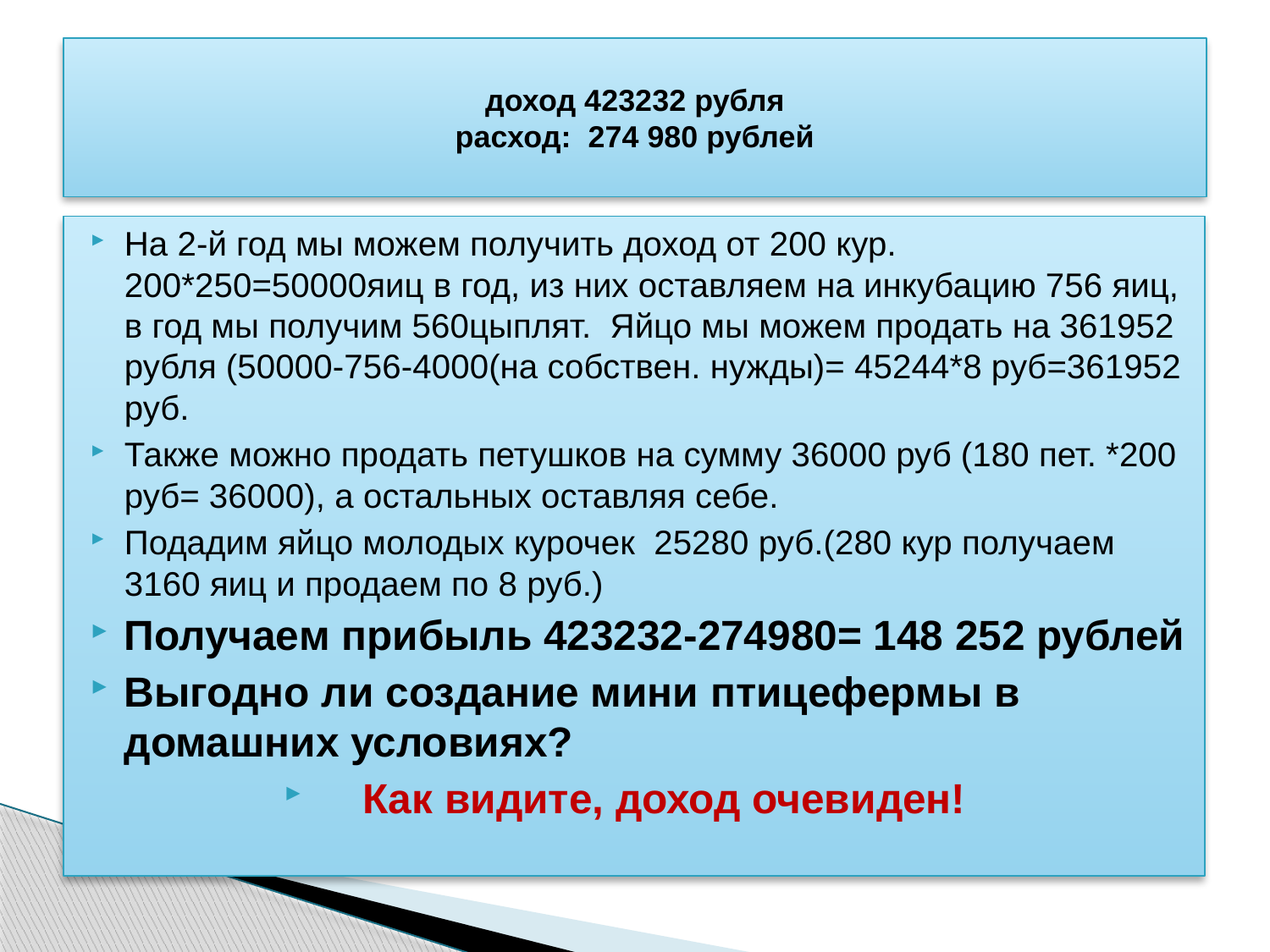

# доход 423232 рубля расход:  274 980 рублей
На 2-й год мы можем получить доход от 200 кур. 200*250=50000яиц в год, из них оставляем на инкубацию 756 яиц,  в год мы получим 560цыплят.  Яйцо мы можем продать на 361952 рубля (50000-756-4000(на собствен. нужды)= 45244*8 руб=361952 руб.
Также можно продать петушков на сумму 36000 руб (180 пет. *200 руб= 36000), а остальных оставляя себе.
Подадим яйцо молодых курочек  25280 руб.(280 кур получаем 3160 яиц и продаем по 8 руб.)
Получаем прибыль 423232-274980= 148 252 рублей
Выгодно ли создание мини птицефермы в домашних условиях?
 Как видите, доход очевиден!